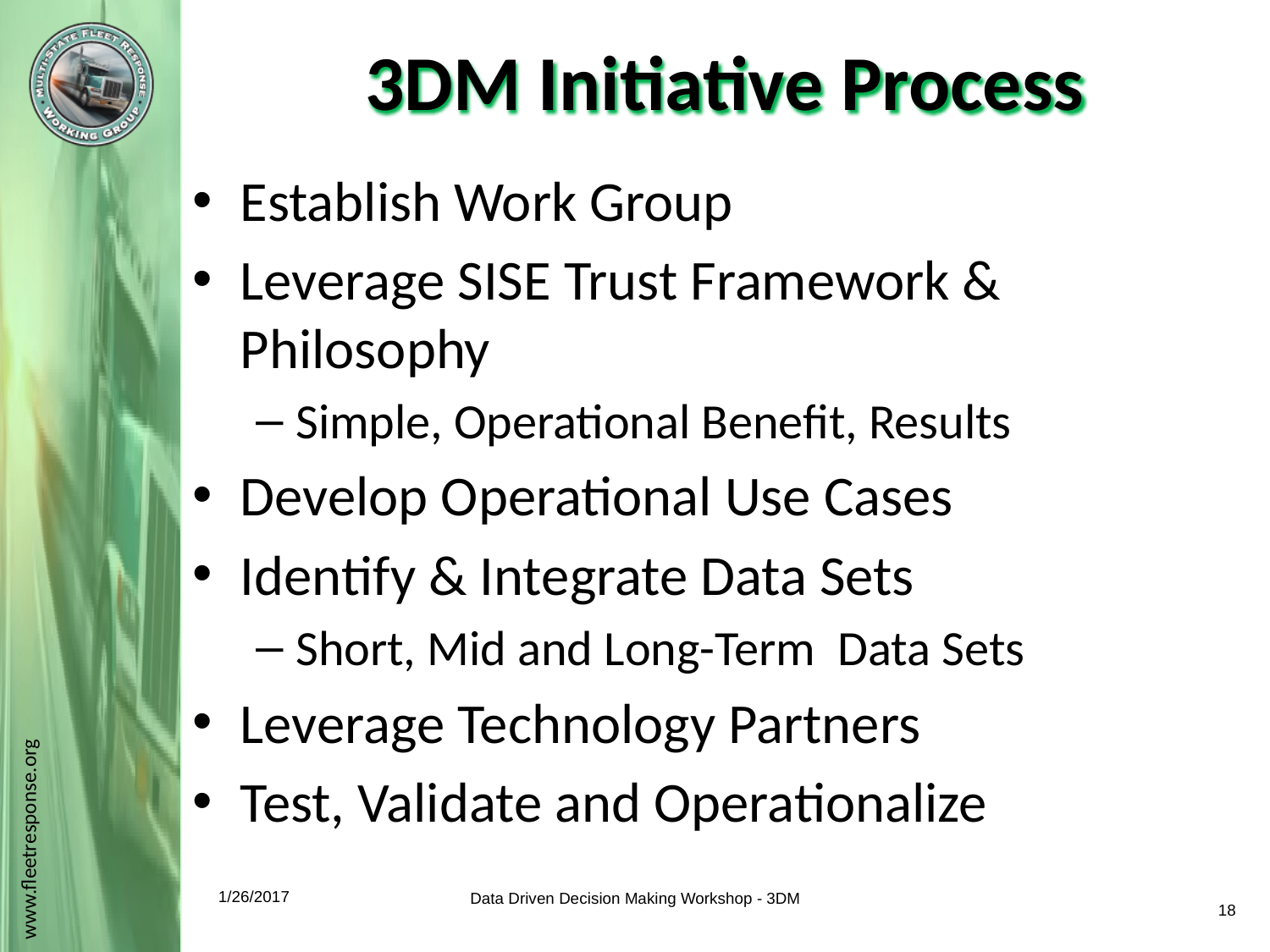

1/26/2017
# 3DM Initiative Process
Establish Work Group
Leverage SISE Trust Framework & Philosophy
Simple, Operational Benefit, Results
Develop Operational Use Cases
Identify & Integrate Data Sets
Short, Mid and Long-Term  Data Sets
Leverage Technology Partners
Test, Validate and Operationalize
Data Driven Decision Making Workshop - 3DM
18